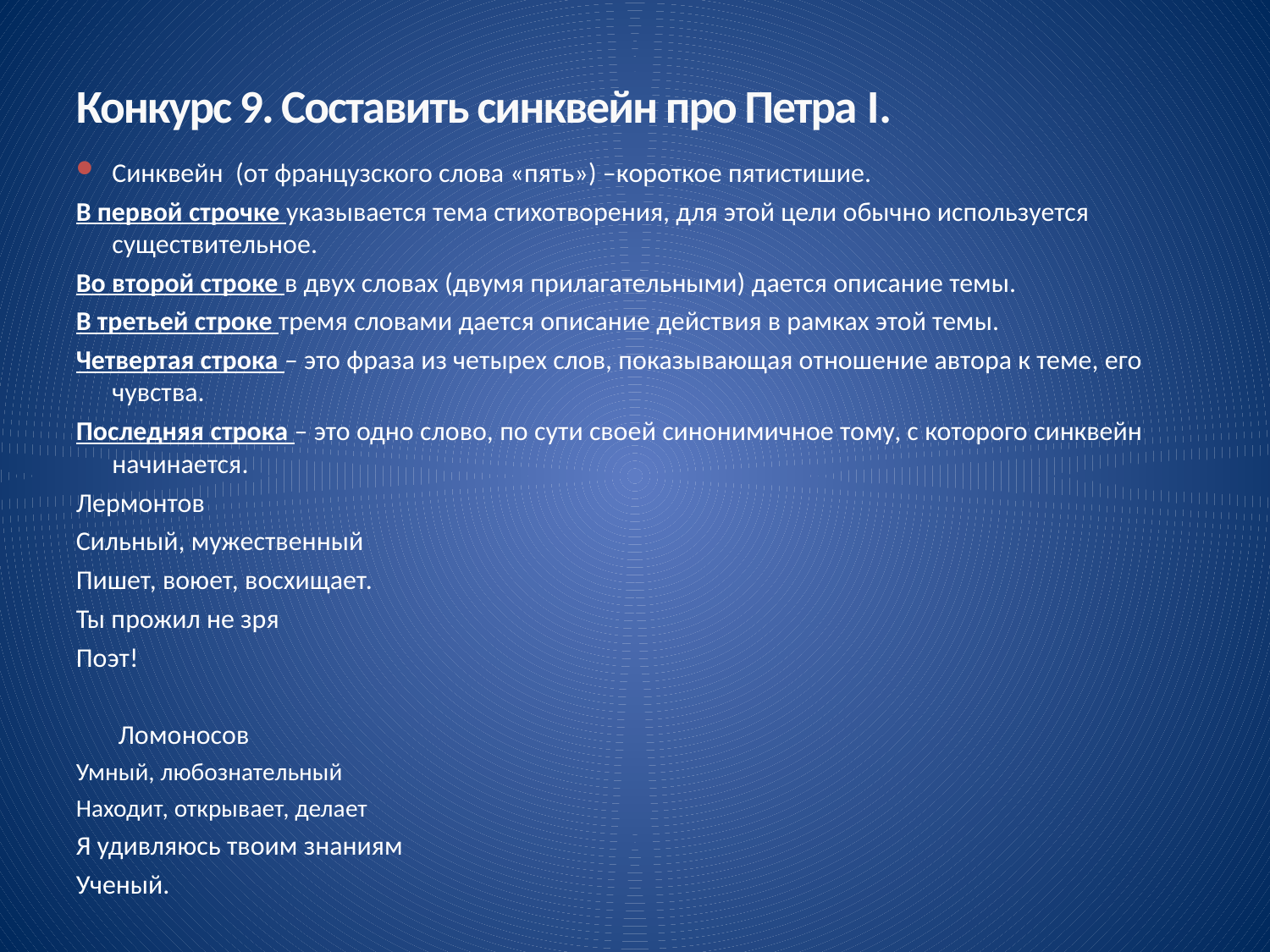

# Конкурс 9. Составить синквейн про Петра I.
Синквейн  (от французского слова «пять») –короткое пятистишие.
В первой строчке указывается тема стихотворения, для этой цели обычно используется существительное.
Во второй строке в двух словах (двумя прилагательными) дается описание темы.
В третьей строке тремя словами дается описание действия в рамках этой темы.
Четвертая строка – это фраза из четырех слов, показывающая отношение автора к теме, его чувства.
Последняя строка – это одно слово, по сути своей синонимичное тому, с которого синквейн начинается.
Лермонтов
Сильный, мужественный
Пишет, воюет, восхищает.
Ты прожил не зря
Поэт!

	 Ломоносов
Умный, любознательный
Находит, открывает, делает
Я удивляюсь твоим знаниям
Ученый.